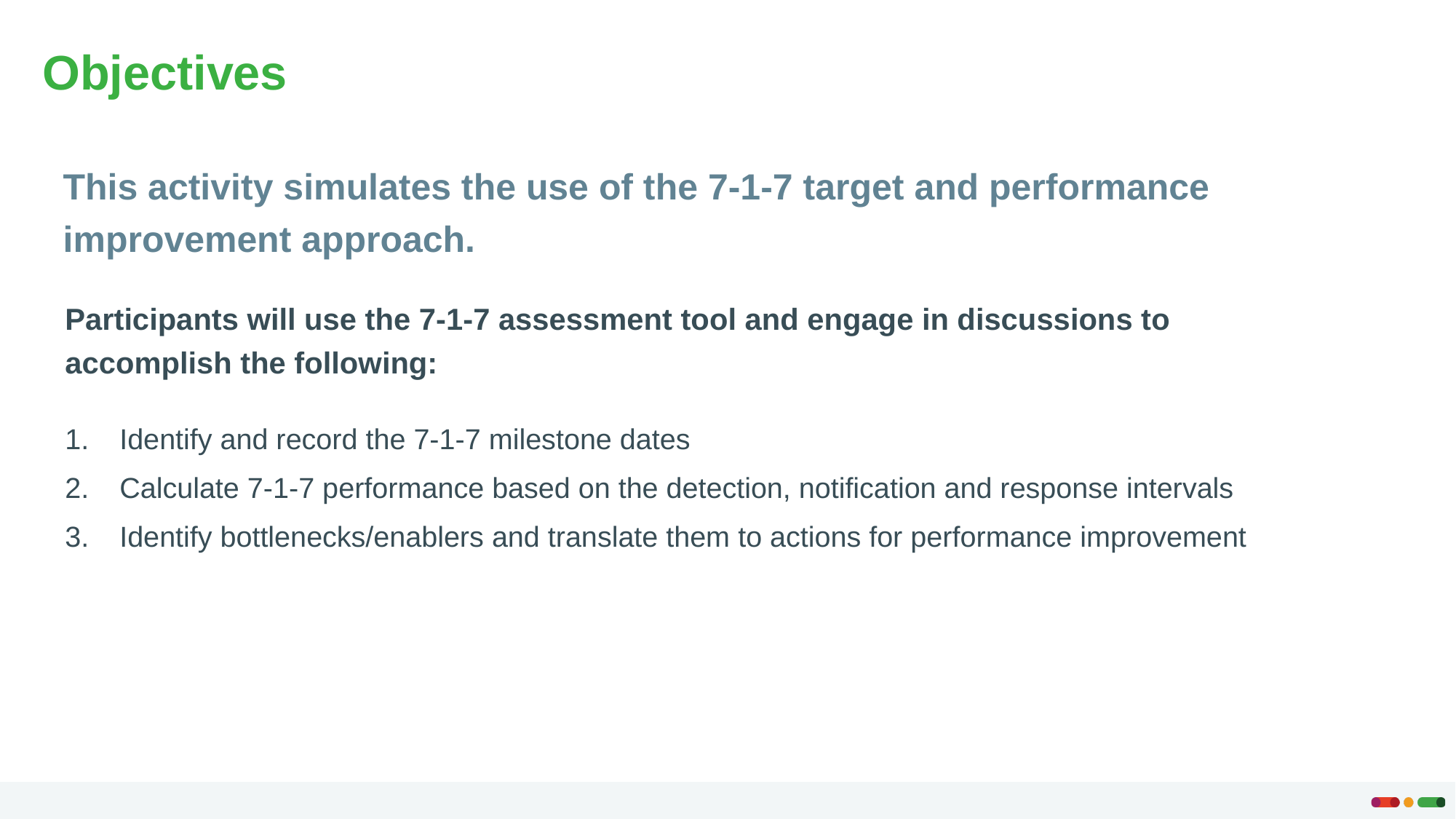

Objectives
This activity simulates the use of the 7-1-7 target and performance improvement approach.
Participants will use the 7-1-7 assessment tool and engage in discussions to accomplish the following:
Identify and record the 7-1-7 milestone dates
Calculate 7-1-7 performance based on the detection, notification and response intervals
Identify bottlenecks/enablers and translate them to actions for performance improvement